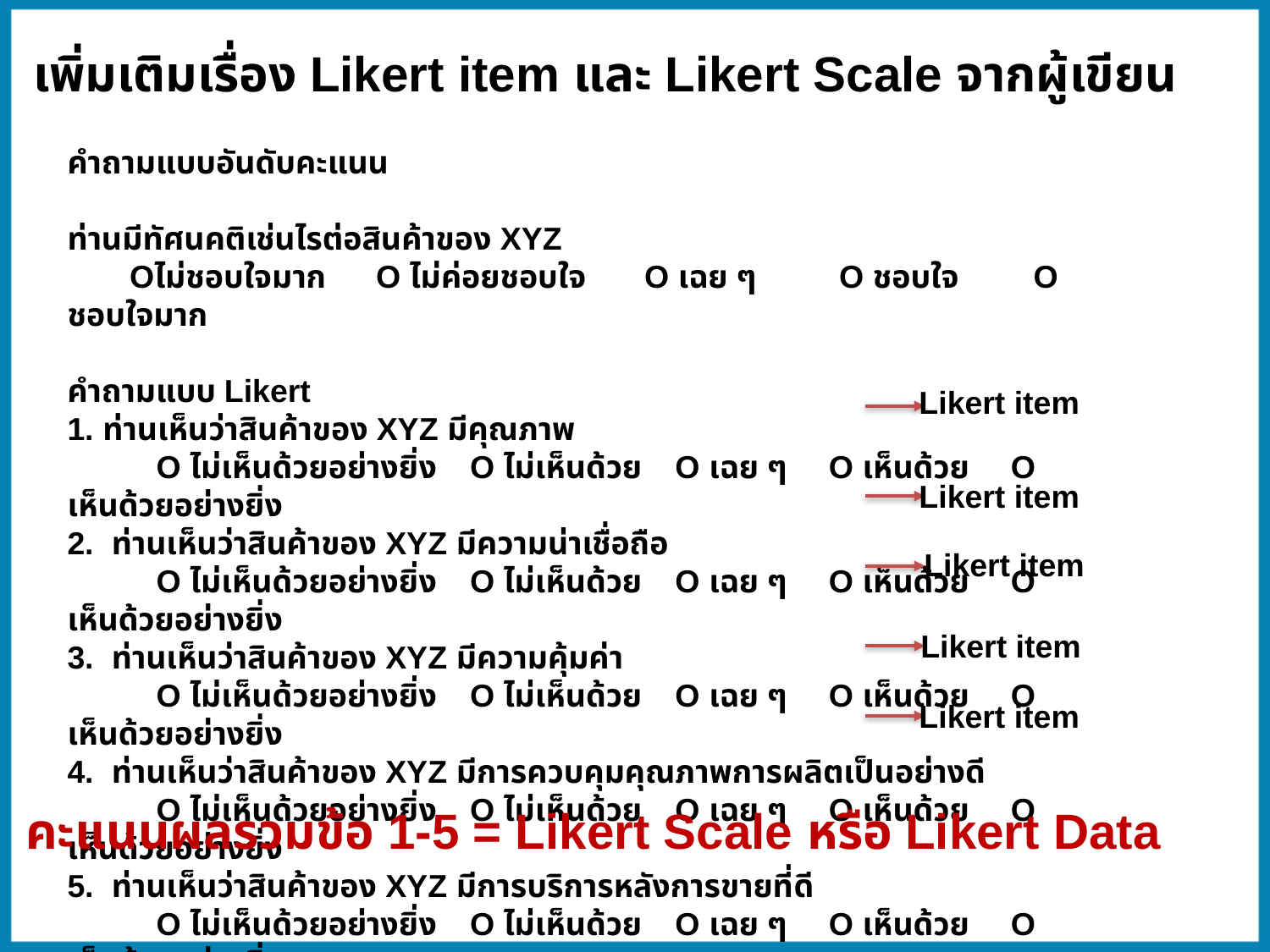

เพิ่มเติมเรื่อง Likert item และ Likert Scale จากผู้เขียน
คำถามแบบอันดับคะแนน

ท่านมีทัศนคติเช่นไรต่อสินค้าของ XYZ
       Oไม่ชอบใจมาก      O ไม่ค่อยชอบใจ       O เฉย ๆ          O ชอบใจ         O ชอบใจมาก

คำถามแบบ Likert
1. ท่านเห็นว่าสินค้าของ XYZ มีคุณภาพ
          O ไม่เห็นด้วยอย่างยิ่ง    O ไม่เห็นด้วย    O เฉย ๆ     O เห็นด้วย     O เห็นด้วยอย่างยิ่ง
2.  ท่านเห็นว่าสินค้าของ XYZ มีความน่าเชื่อถือ
          O ไม่เห็นด้วยอย่างยิ่ง    O ไม่เห็นด้วย    O เฉย ๆ     O เห็นด้วย     O เห็นด้วยอย่างยิ่ง
3.  ท่านเห็นว่าสินค้าของ XYZ มีความคุ้มค่า
          O ไม่เห็นด้วยอย่างยิ่ง    O ไม่เห็นด้วย    O เฉย ๆ     O เห็นด้วย     O เห็นด้วยอย่างยิ่ง
4.  ท่านเห็นว่าสินค้าของ XYZ มีการควบคุมคุณภาพการผลิตเป็นอย่างดี
          O ไม่เห็นด้วยอย่างยิ่ง    O ไม่เห็นด้วย    O เฉย ๆ     O เห็นด้วย     O เห็นด้วยอย่างยิ่ง
5.  ท่านเห็นว่าสินค้าของ XYZ มีการบริการหลังการขายที่ดี
          O ไม่เห็นด้วยอย่างยิ่ง    O ไม่เห็นด้วย    O เฉย ๆ     O เห็นด้วย     O เห็นด้วยอย่างยิ่ง
Likert item
Likert item
Likert item
Likert item
Likert item
คะแนนผลรวมข้อ 1-5 = Likert Scale หรือ Likert Data